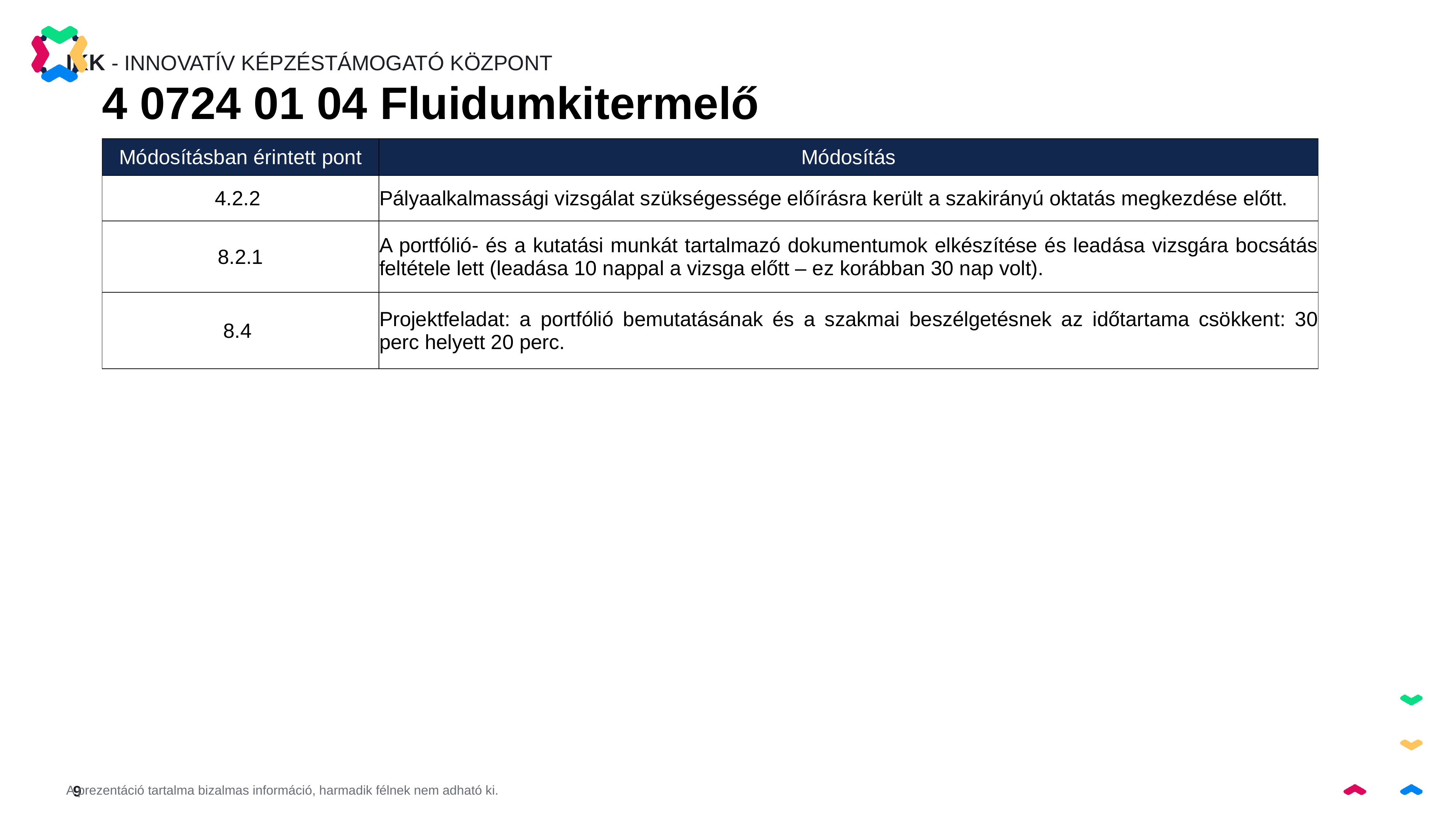

4 0724 01 04 Fluidumkitermelő
| Módosításban érintett pont | Módosítás |
| --- | --- |
| 4.2.2 | Pályaalkalmassági vizsgálat szükségessége előírásra került a szakirányú oktatás megkezdése előtt. |
| 8.2.1 | A portfólió- és a kutatási munkát tartalmazó dokumentumok elkészítése és leadása vizsgára bocsátás feltétele lett (leadása 10 nappal a vizsga előtt – ez korábban 30 nap volt). |
| 8.4 | Projektfeladat: a portfólió bemutatásának és a szakmai beszélgetésnek az időtartama csökkent: 30 perc helyett 20 perc. |